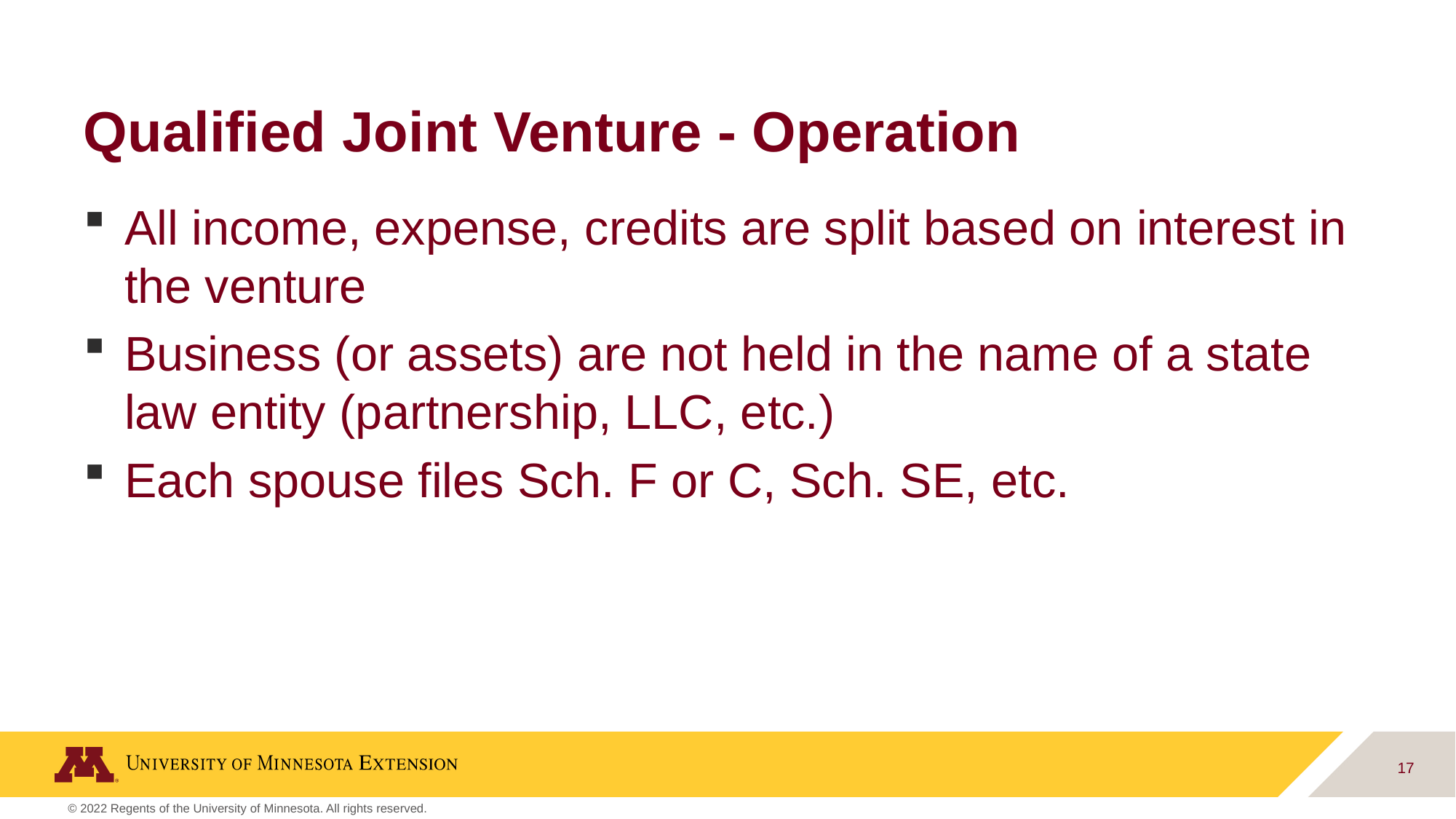

# Qualified Joint Venture - Operation
All income, expense, credits are split based on interest in the venture
Business (or assets) are not held in the name of a state law entity (partnership, LLC, etc.)
Each spouse files Sch. F or C, Sch. SE, etc.